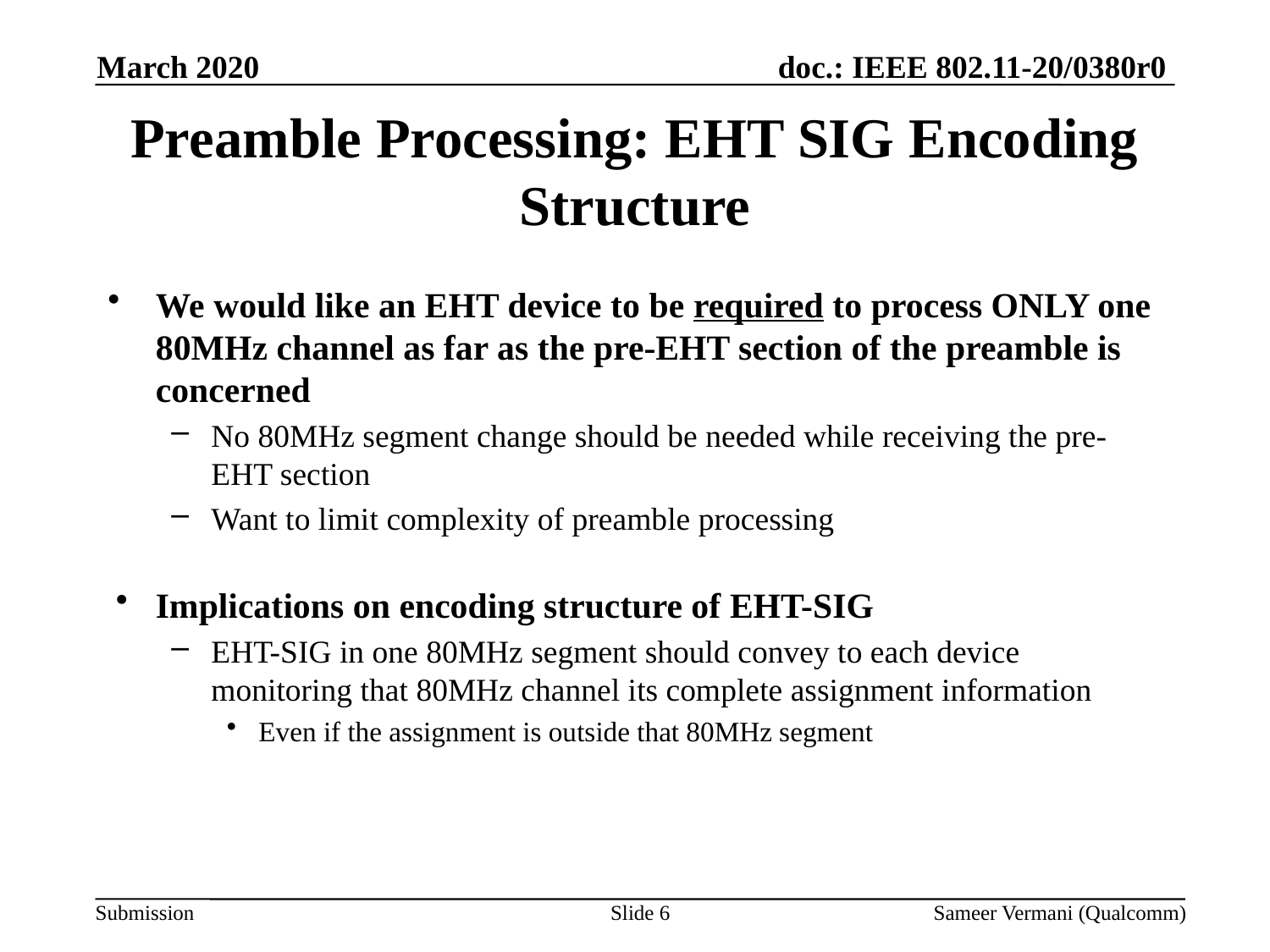

March 2020
# Preamble Processing: EHT SIG Encoding Structure
We would like an EHT device to be required to process ONLY one 80MHz channel as far as the pre-EHT section of the preamble is concerned
No 80MHz segment change should be needed while receiving the pre-EHT section
Want to limit complexity of preamble processing

Implications on encoding structure of EHT-SIG
EHT-SIG in one 80MHz segment should convey to each device monitoring that 80MHz channel its complete assignment information
Even if the assignment is outside that 80MHz segment

Slide 6
Sameer Vermani (Qualcomm)